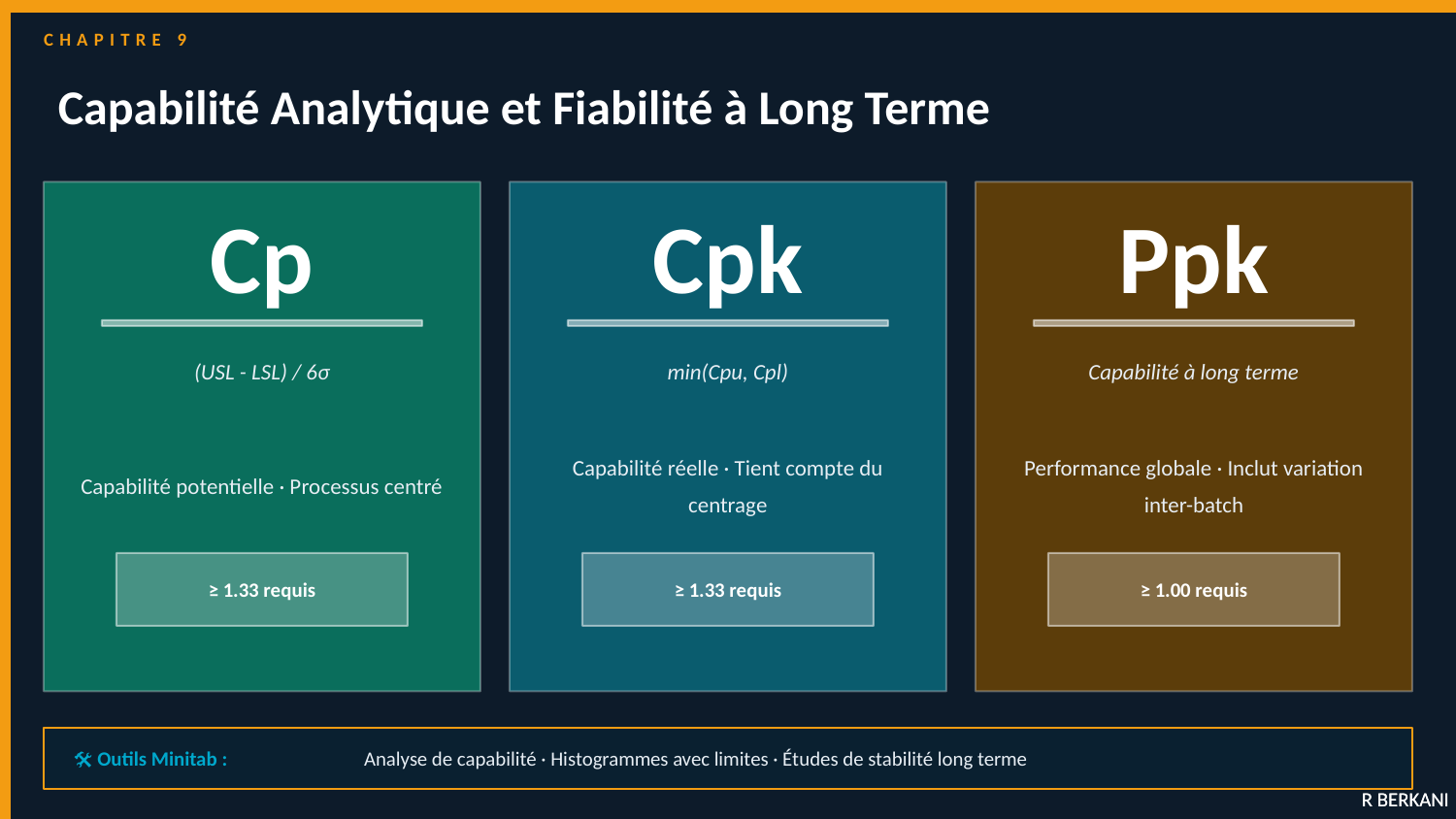

CHAPITRE 9
Capabilité Analytique et Fiabilité à Long Terme

Cp
Cpk
Ppk

(USL - LSL) / 6σ
min(Cpu, Cpl)
Capabilité à long terme
Capabilité potentielle · Processus centré
Capabilité réelle · Tient compte du centrage
Performance globale · Inclut variation inter-batch

≥ 1.33 requis

≥ 1.33 requis

≥ 1.00 requis

🛠 Outils Minitab :
Analyse de capabilité · Histogrammes avec limites · Études de stabilité long terme